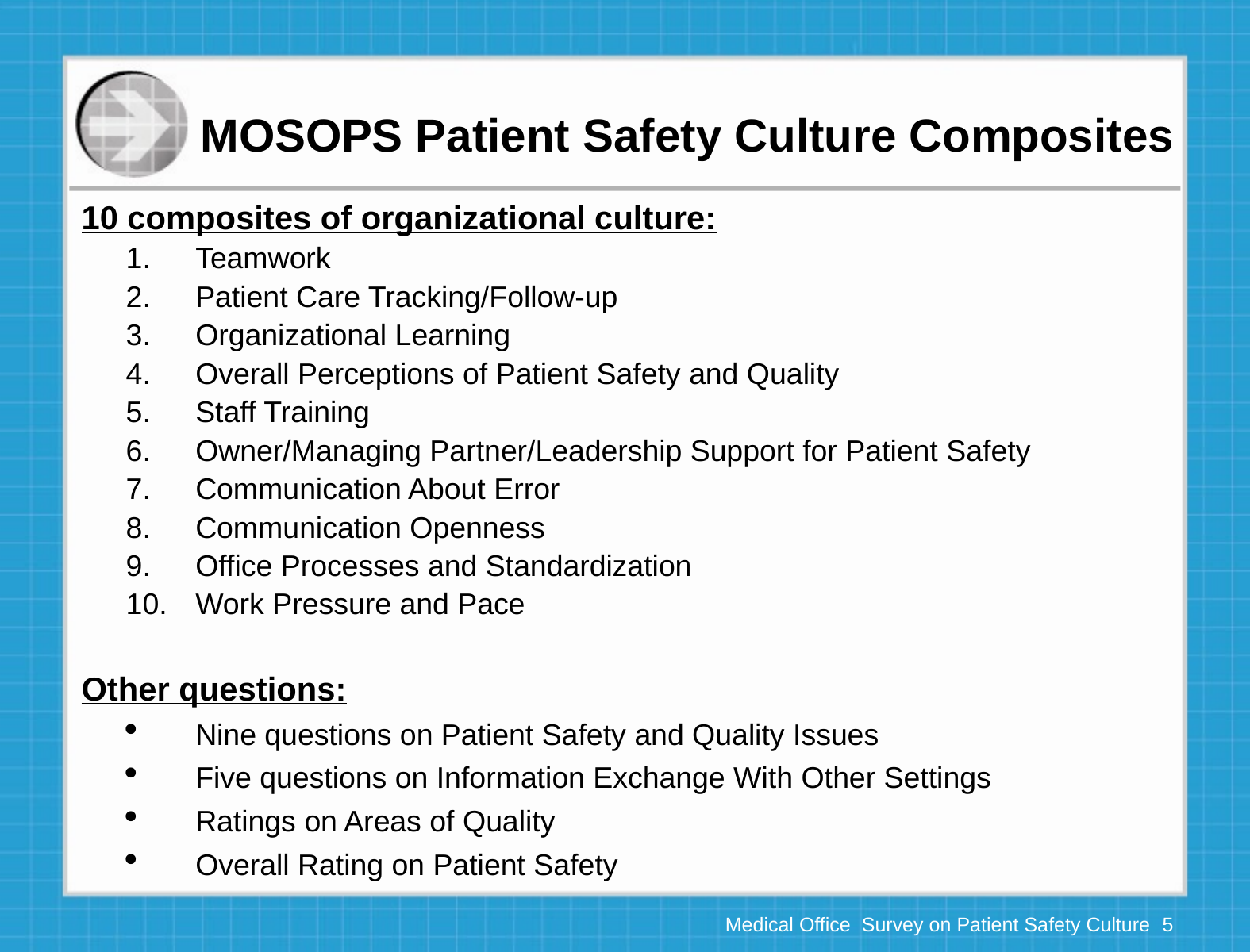

# MOSOPS Patient Safety Culture Composites
10 composites of organizational culture:
Teamwork
Patient Care Tracking/Follow-up
Organizational Learning
Overall Perceptions of Patient Safety and Quality
Staff Training
Owner/Managing Partner/Leadership Support for Patient Safety
Communication About Error
Communication Openness
Office Processes and Standardization
Work Pressure and Pace

Other questions:
Nine questions on Patient Safety and Quality Issues
Five questions on Information Exchange With Other Settings
Ratings on Areas of Quality
Overall Rating on Patient Safety